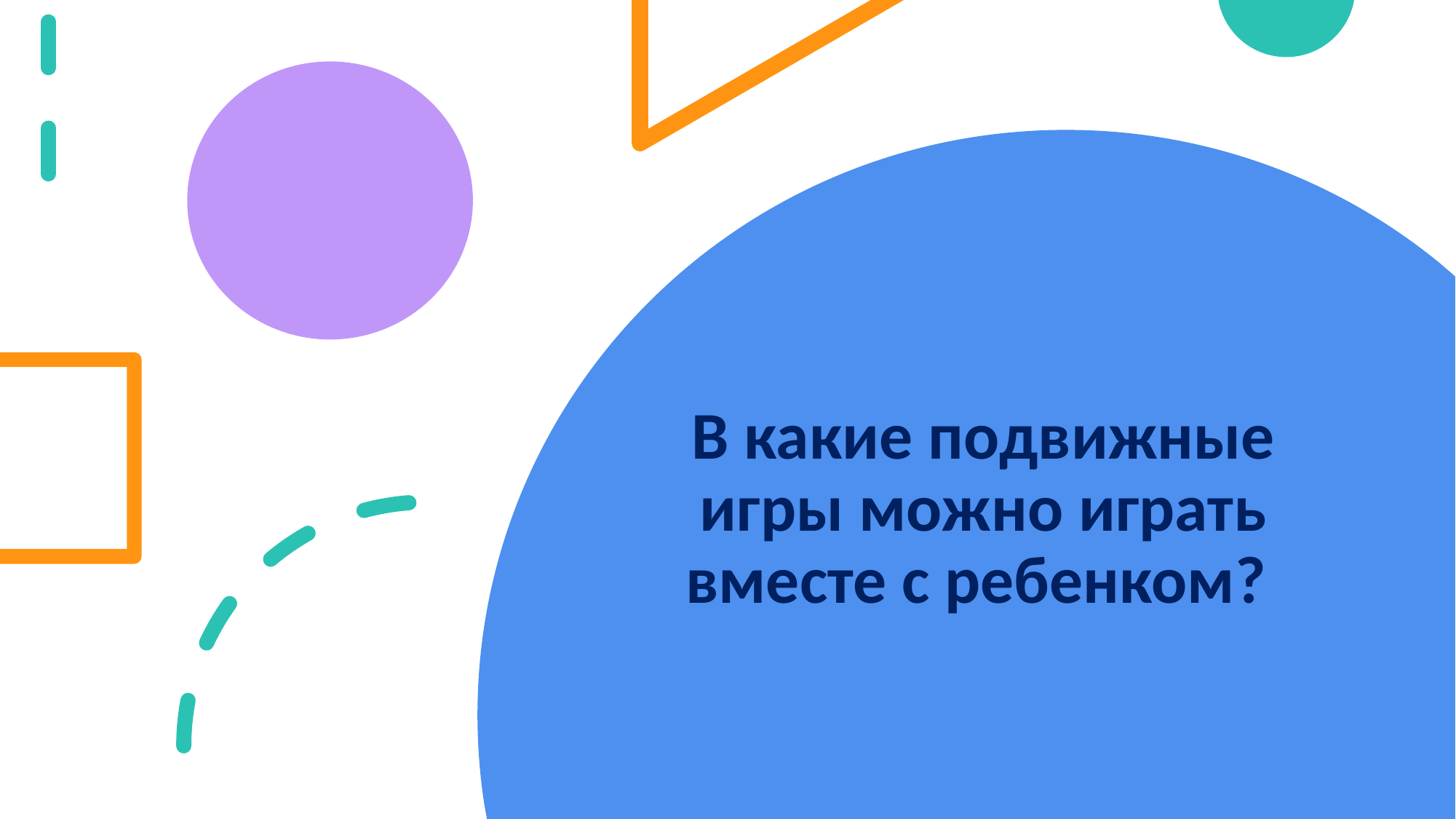

# В какие подвижные игры можно играть вместе с ребенком?